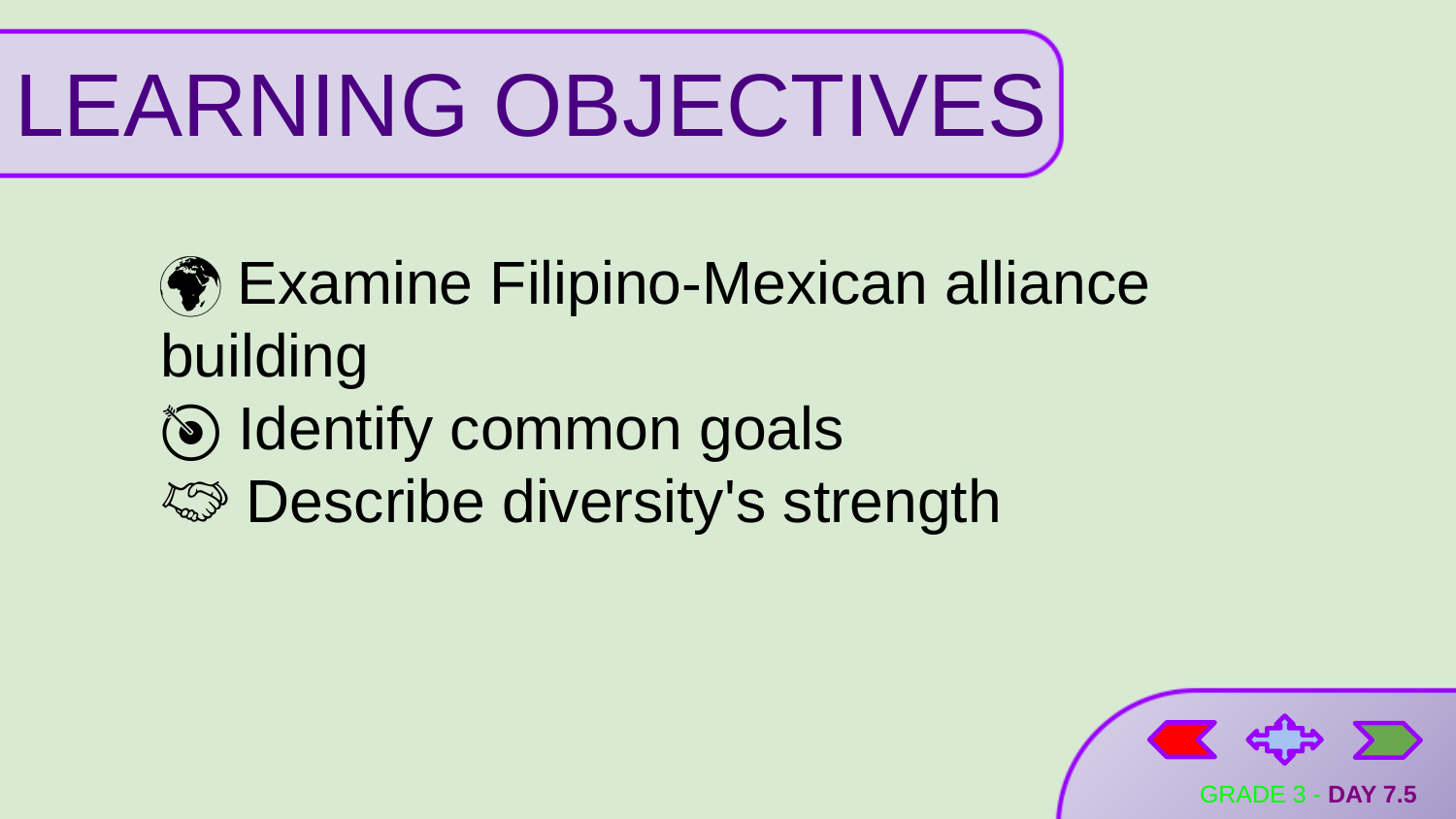

# LEARNING OBJECTIVES

🌍 Examine Filipino-Mexican alliance building
🎯 Identify common goals
🤝 Describe diversity's strength

GRADE 3 - DAY 7.5